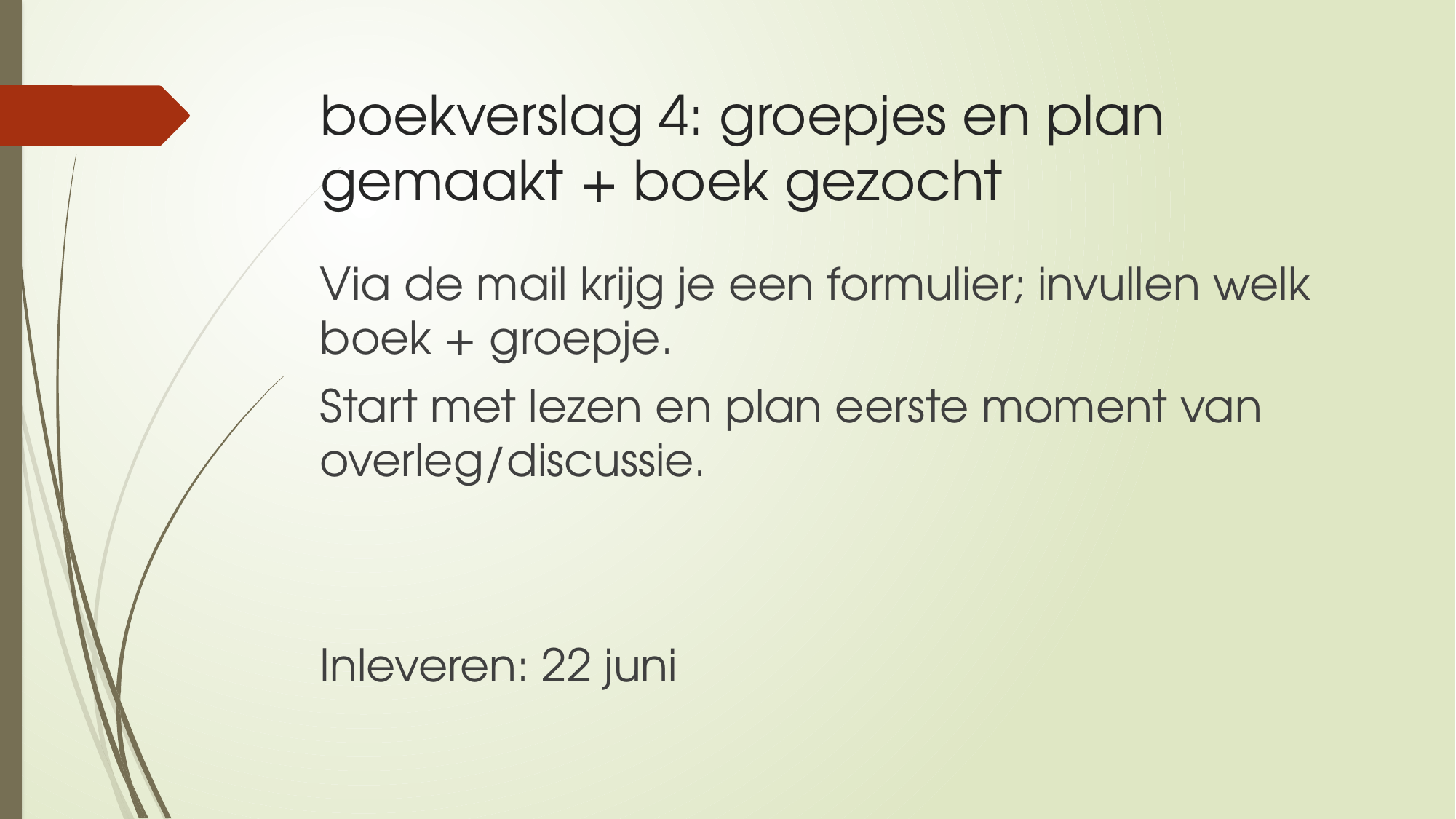

# boekverslag 4: groepjes en plan gemaakt + boek gezocht
Via de mail krijg je een formulier; invullen welk boek + groepje.
Start met lezen en plan eerste moment van overleg/discussie.

Inleveren: 22 juni